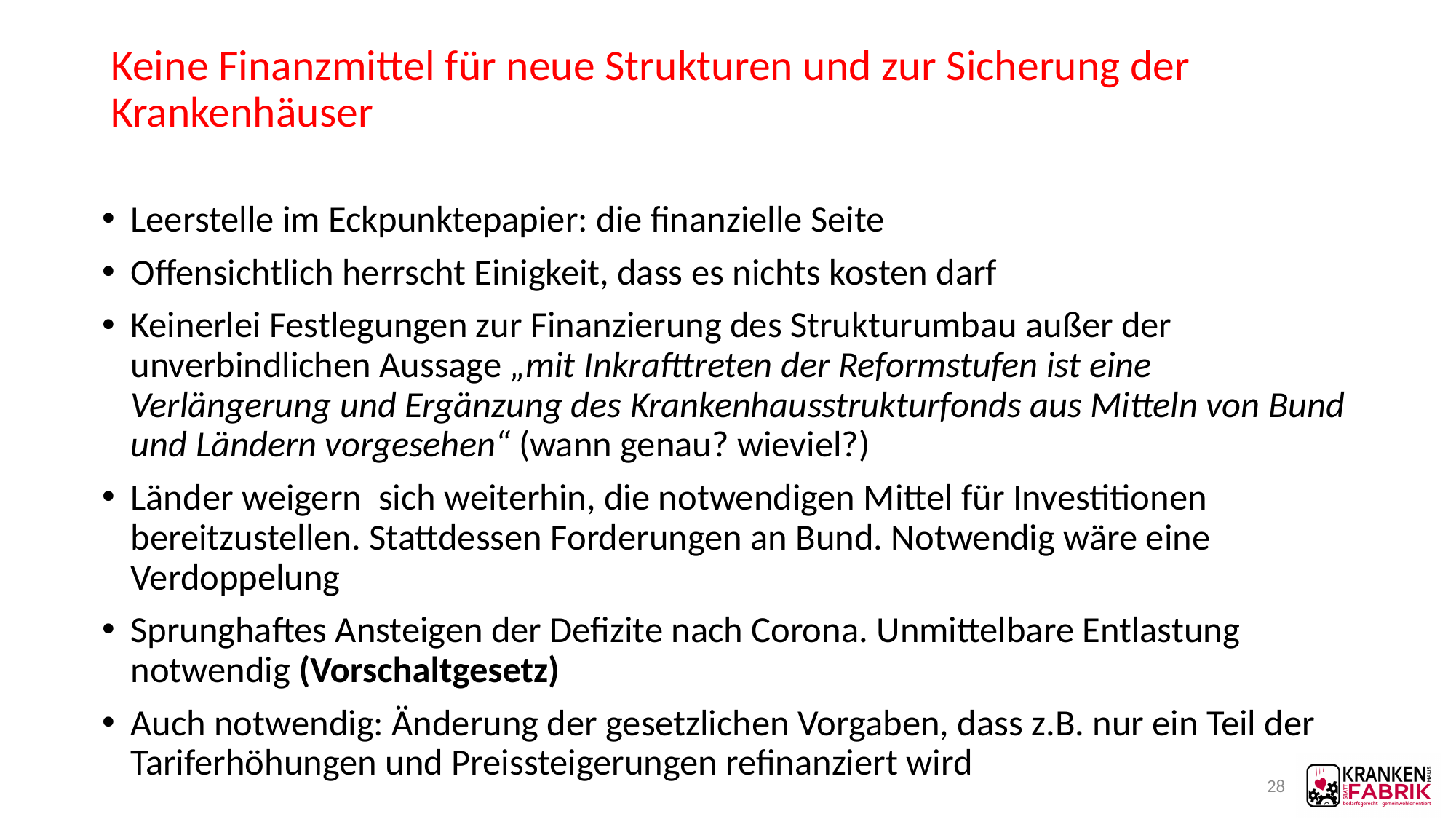

# Keine Finanzmittel für neue Strukturen und zur Sicherung der Krankenhäuser
Leerstelle im Eckpunktepapier: die finanzielle Seite
Offensichtlich herrscht Einigkeit, dass es nichts kosten darf
Keinerlei Festlegungen zur Finanzierung des Strukturumbau außer der unverbindlichen Aussage „mit Inkrafttreten der Reformstufen ist eine Verlängerung und Ergänzung des Krankenhausstrukturfonds aus Mitteln von Bund und Ländern vorgesehen“ (wann genau? wieviel?)
Länder weigern  sich weiterhin, die notwendigen Mittel für Investitionen bereitzustellen. Stattdessen Forderungen an Bund. Notwendig wäre eine Verdoppelung
Sprunghaftes Ansteigen der Defizite nach Corona. Unmittelbare Entlastung notwendig (Vorschaltgesetz)
Auch notwendig: Änderung der gesetzlichen Vorgaben, dass z.B. nur ein Teil der Tariferhöhungen und Preissteigerungen refinanziert wird

28